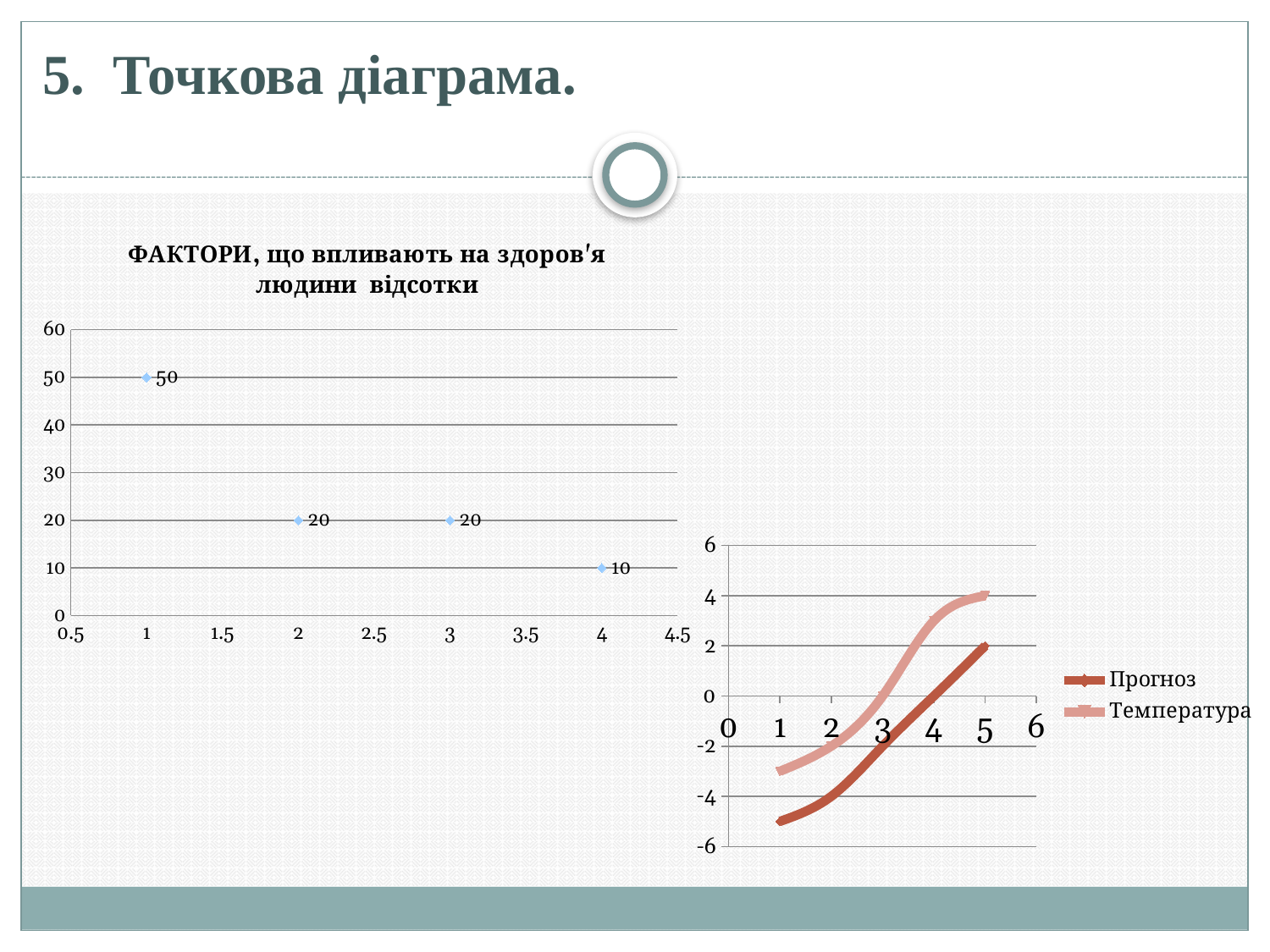

5.  Точкова діаграма.

### Chart:

| Category | ФАКТОРИ, що впливають на здоров'я людини  відсотки |
|---|---|

### Chart

| Category | Прогноз | Температура |
|---|---|---|